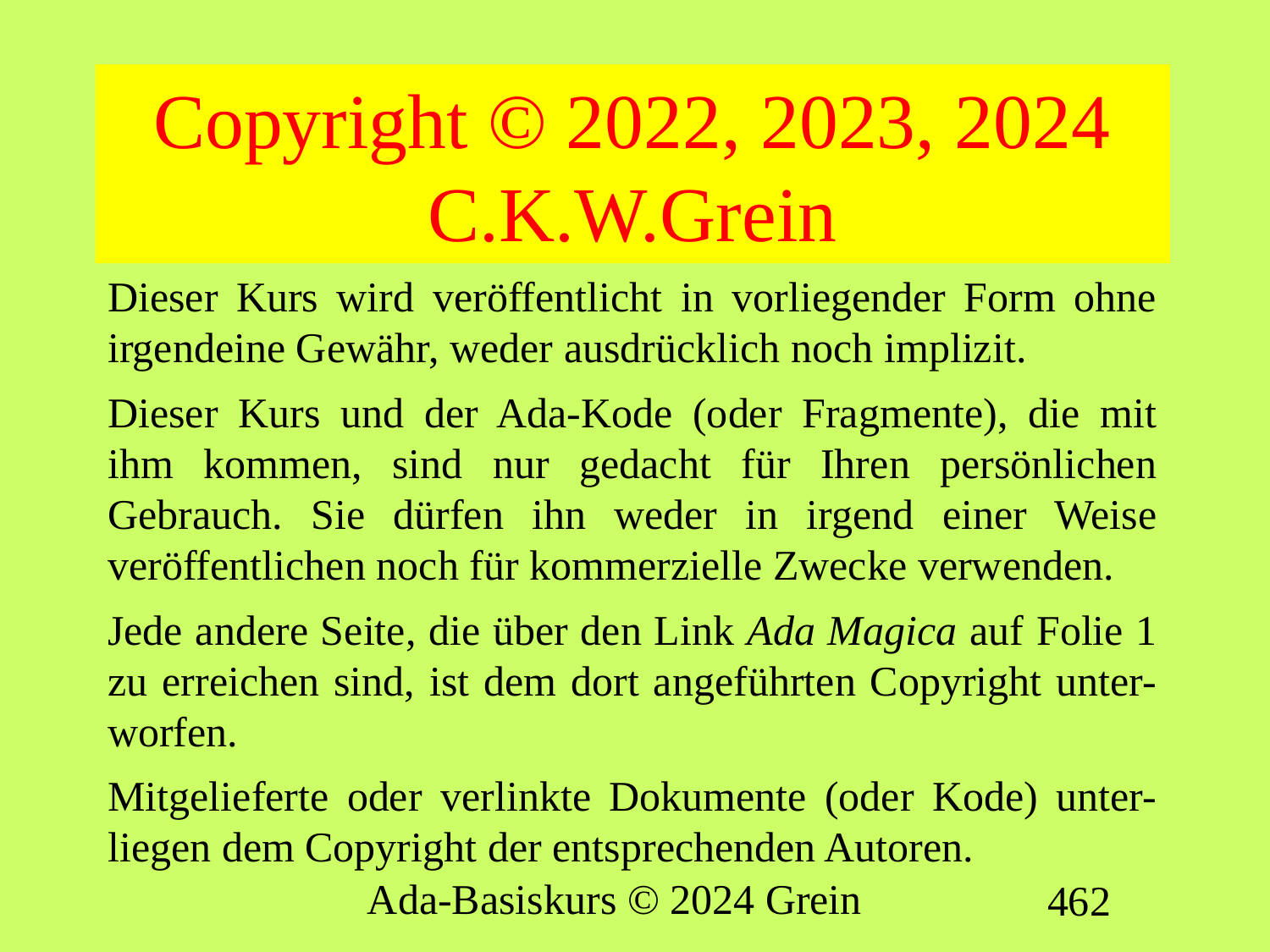

# Copyright © 2022, 2023, 2024 C.K.W.Grein
Dieser Kurs wird veröffentlicht in vorliegender Form ohne irgendeine Gewähr, weder ausdrücklich noch implizit.
Dieser Kurs und der Ada-Kode (oder Fragmente), die mit ihm kommen, sind nur gedacht für Ihren persönlichen Gebrauch. Sie dürfen ihn weder in irgend einer Weise veröffentlichen noch für kommerzielle Zwecke verwenden.
Jede andere Seite, die über den Link Ada Magica auf Folie 1 zu erreichen sind, ist dem dort angeführten Copyright unter-worfen.
Mitgelieferte oder verlinkte Dokumente (oder Kode) unter-liegen dem Copyright der entsprechenden Autoren.
Ada-Basiskurs © 2024 Grein
462